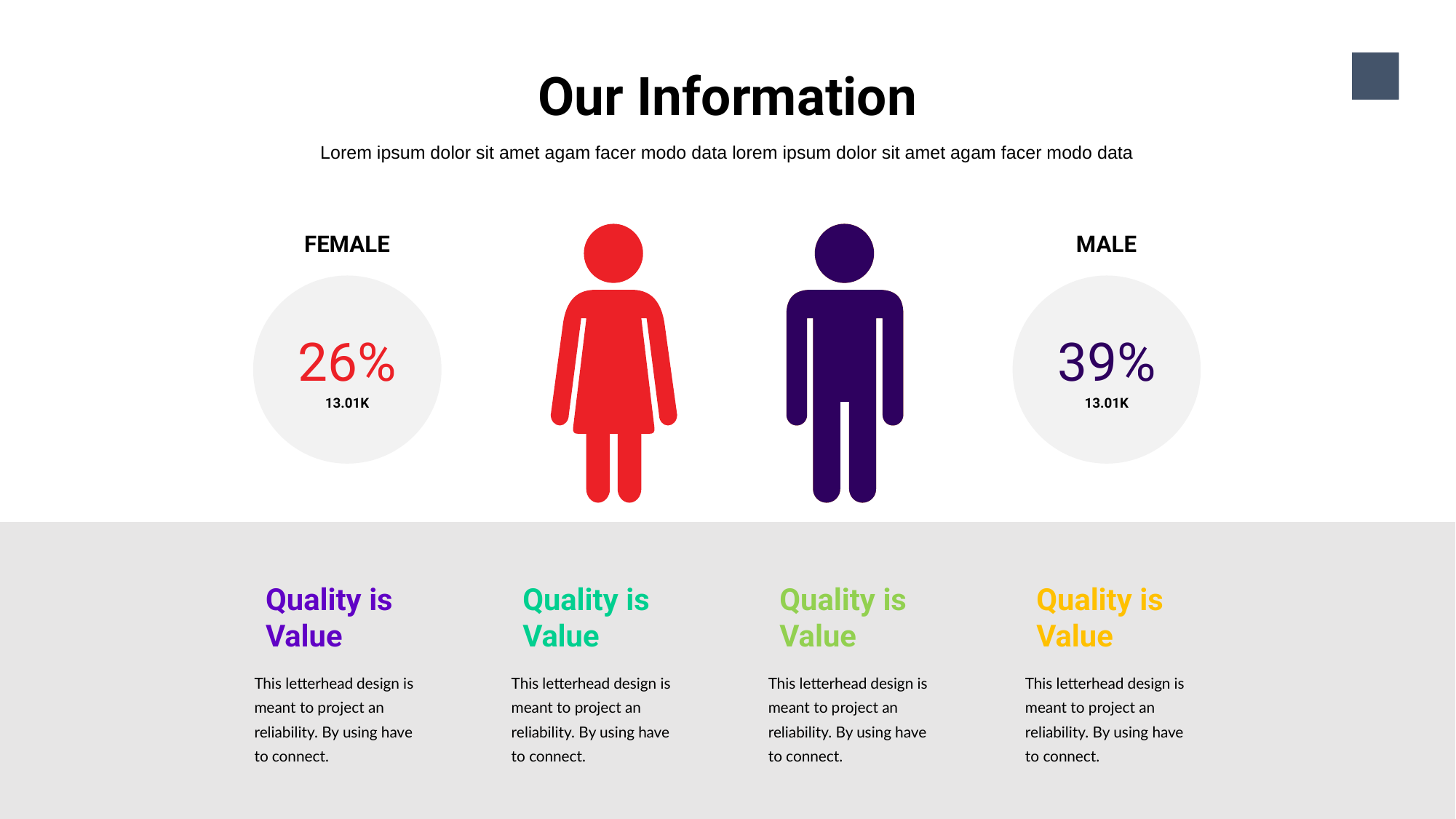

# Our Information
8
Lorem ipsum dolor sit amet agam facer modo data lorem ipsum dolor sit amet agam facer modo data
FEMALE

26%
13.01K

MALE

39%
13.01K

Quality is
Value
This letterhead design is meant to project an reliability. By using have to connect.
Quality is
Value
This letterhead design is meant to project an reliability. By using have to connect.
Quality is
Value
This letterhead design is meant to project an reliability. By using have to connect.
Quality is
Value
This letterhead design is meant to project an reliability. By using have to connect.